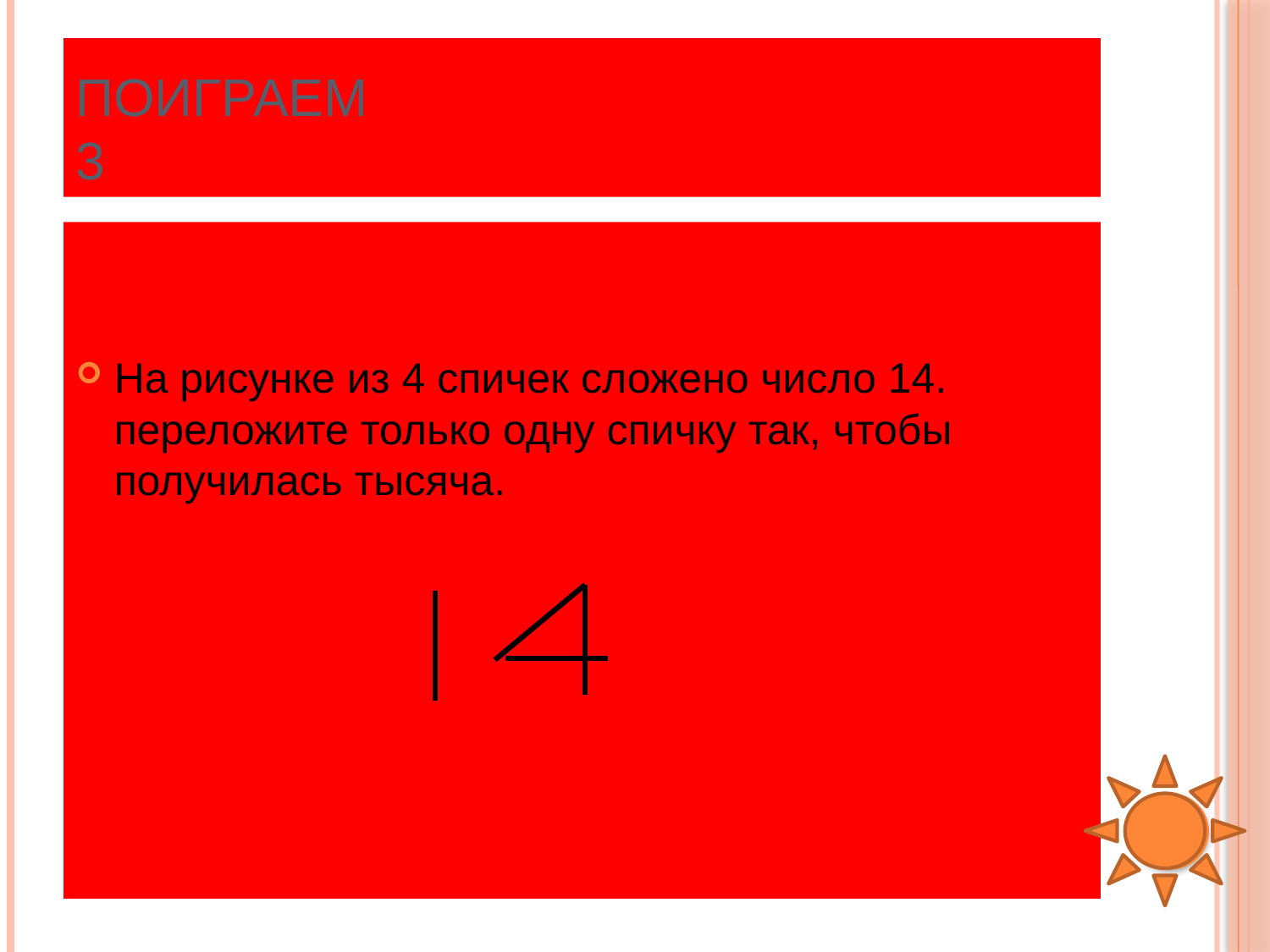

# Поиграем                                                3

На рисунке из 4 спичек сложено число 14. переложите только одну спичку так, чтобы получилась тысяча.